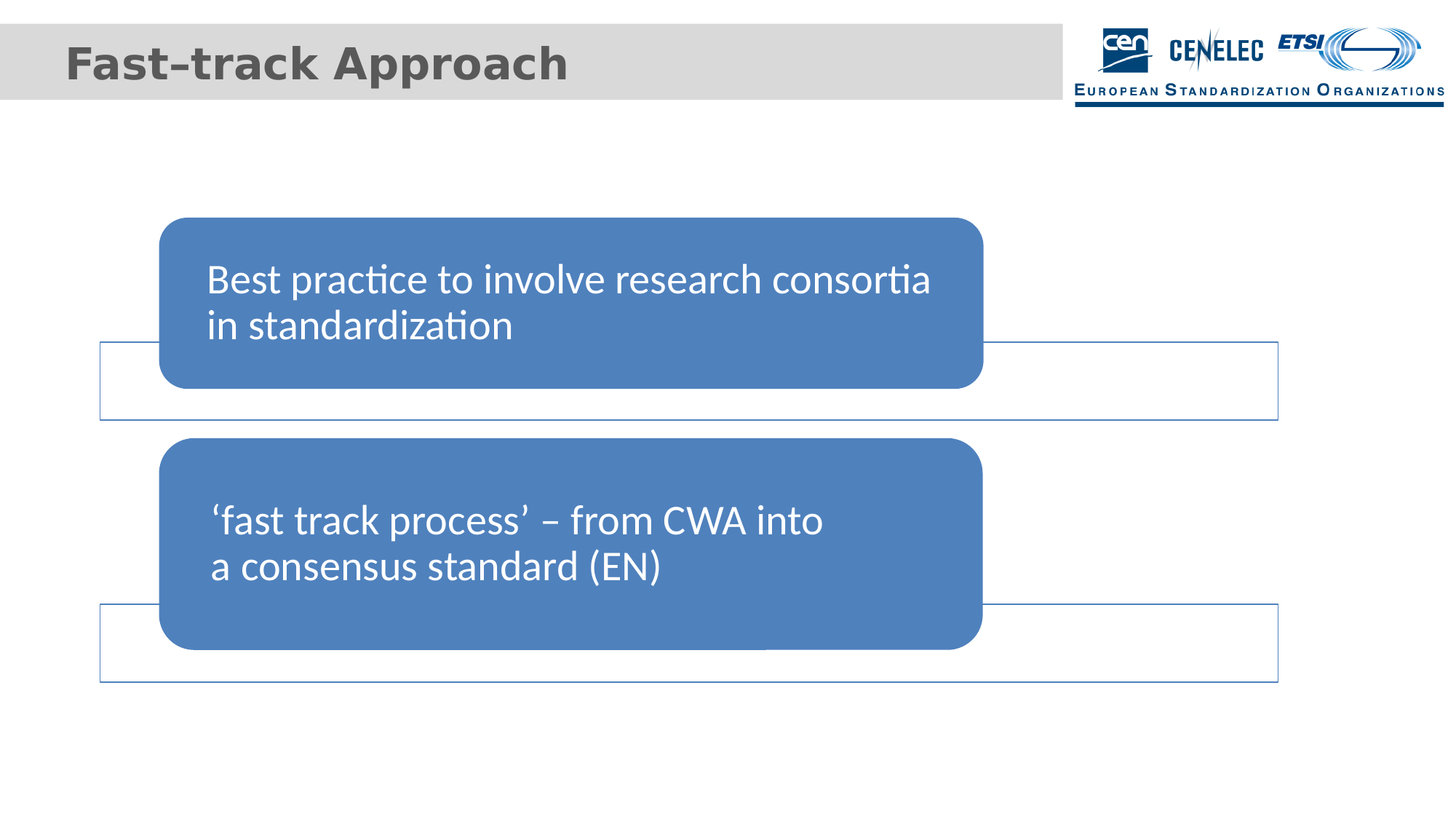

# Fast–track Approach
Best practice to involve research consortia
in standardization
‘fast track process’ – from CWA into
a consensus standard (EN)